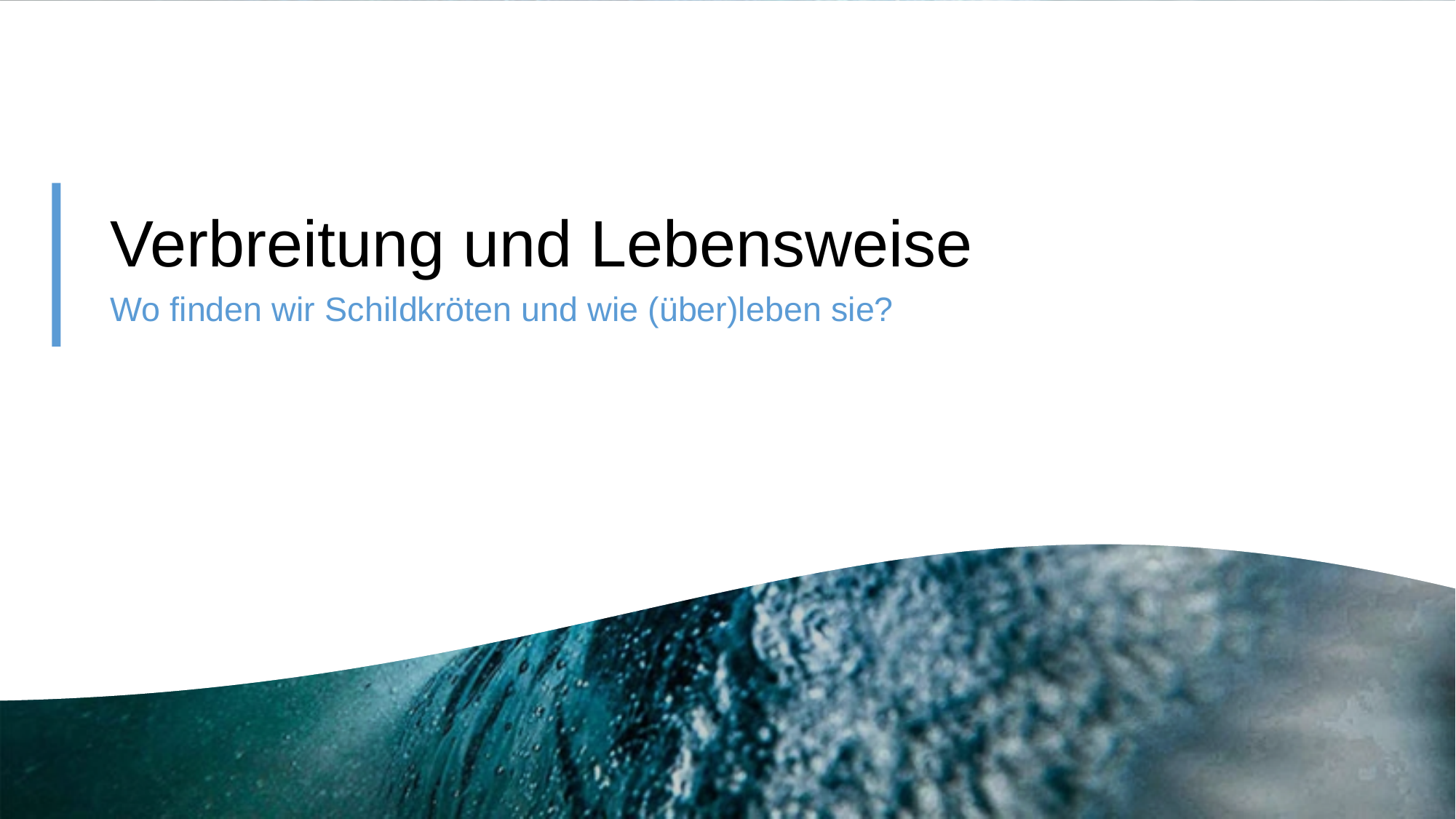

# Verbreitung und Lebensweise
Wo finden wir Schildkröten und wie (über)leben sie?